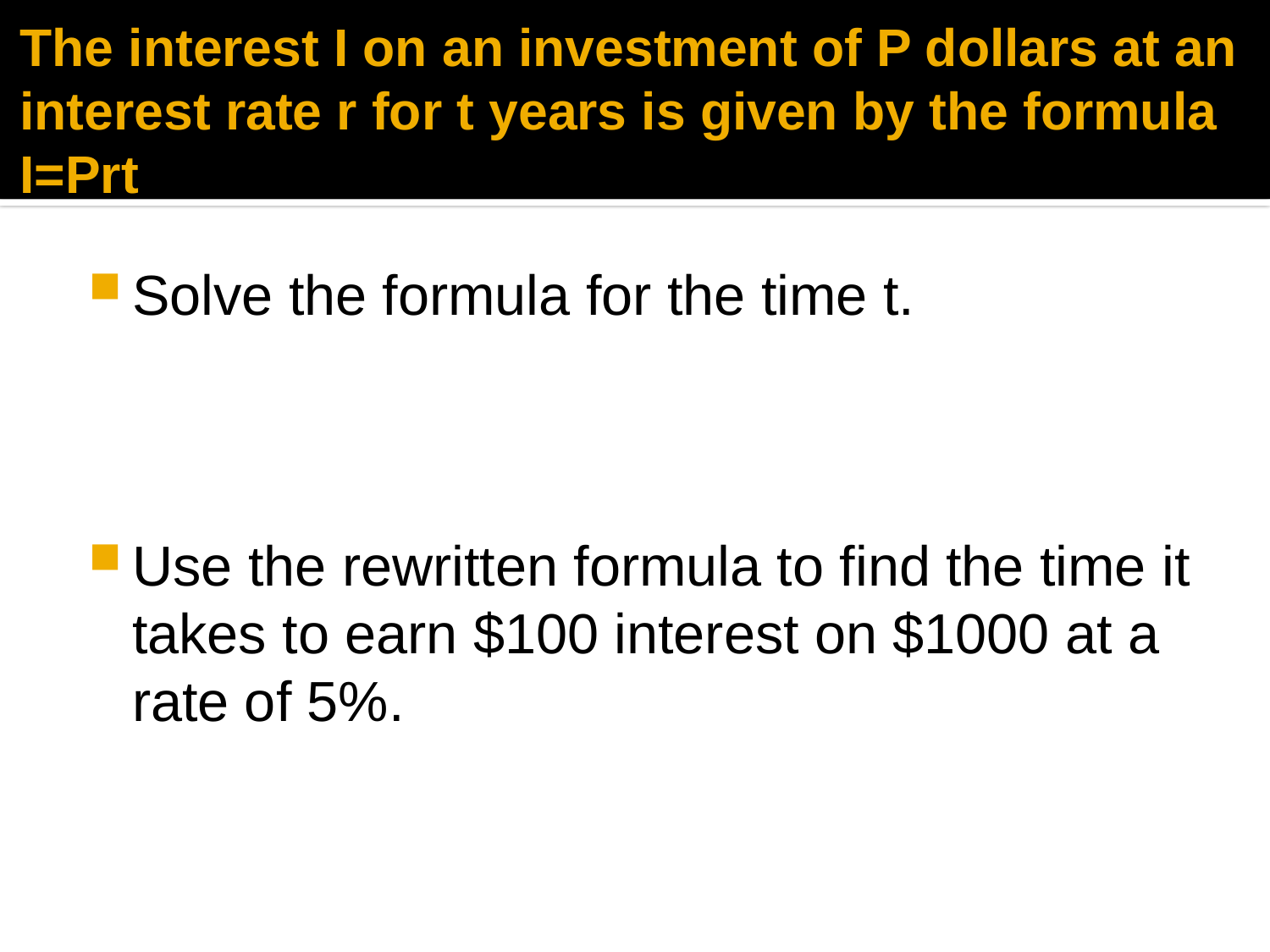

# The interest I on an investment of P dollars at an interest rate r for t years is given by the formula I=Prt
Solve the formula for the time t.
Use the rewritten formula to find the time it takes to earn $100 interest on $1000 at a rate of 5%.